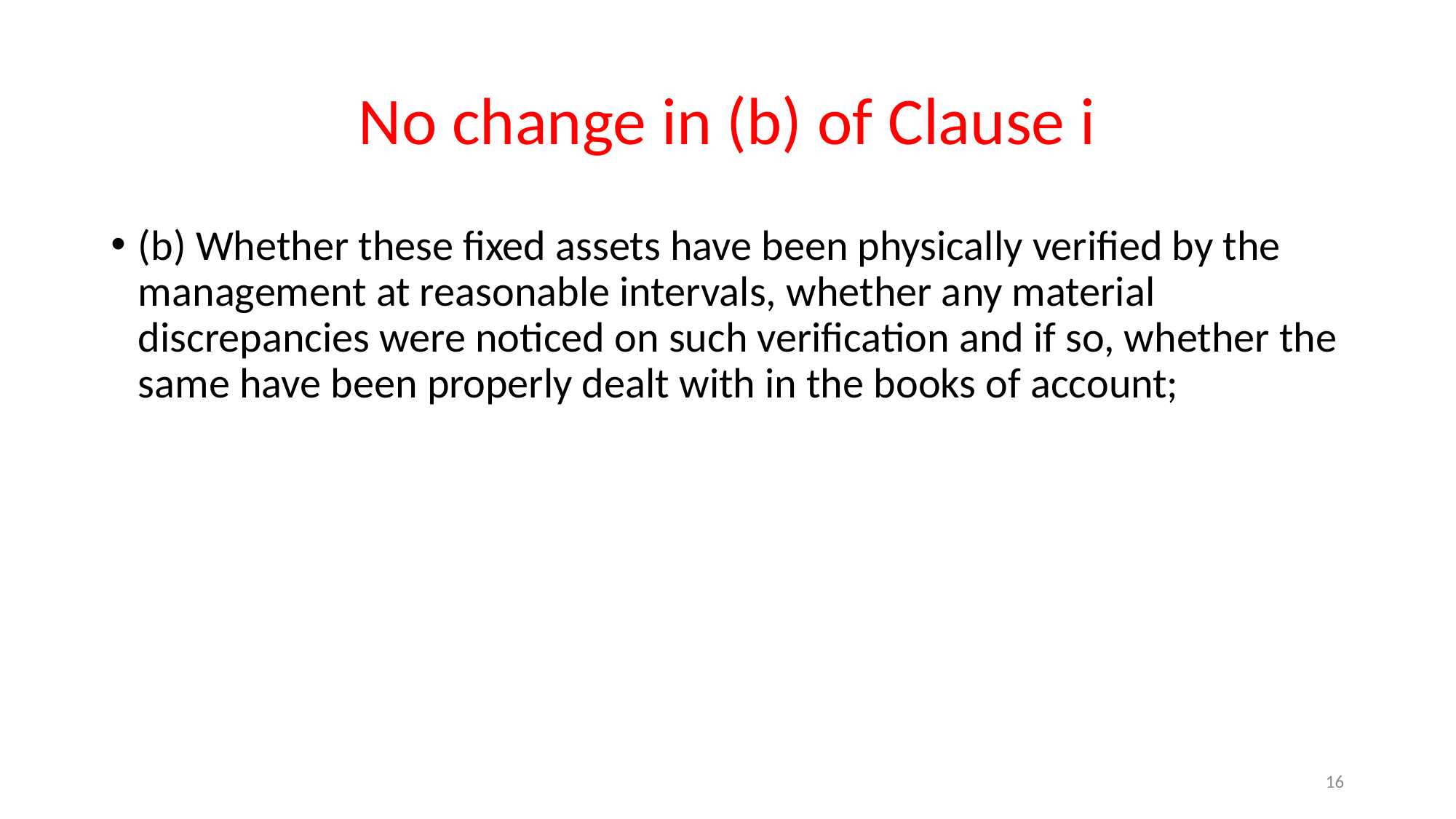

# No change in (b) of Clause i
(b) Whether these fixed assets have been physically verified by the management at reasonable intervals, whether any material discrepancies were noticed on such verification and if so, whether the same have been properly dealt with in the books of account;
16